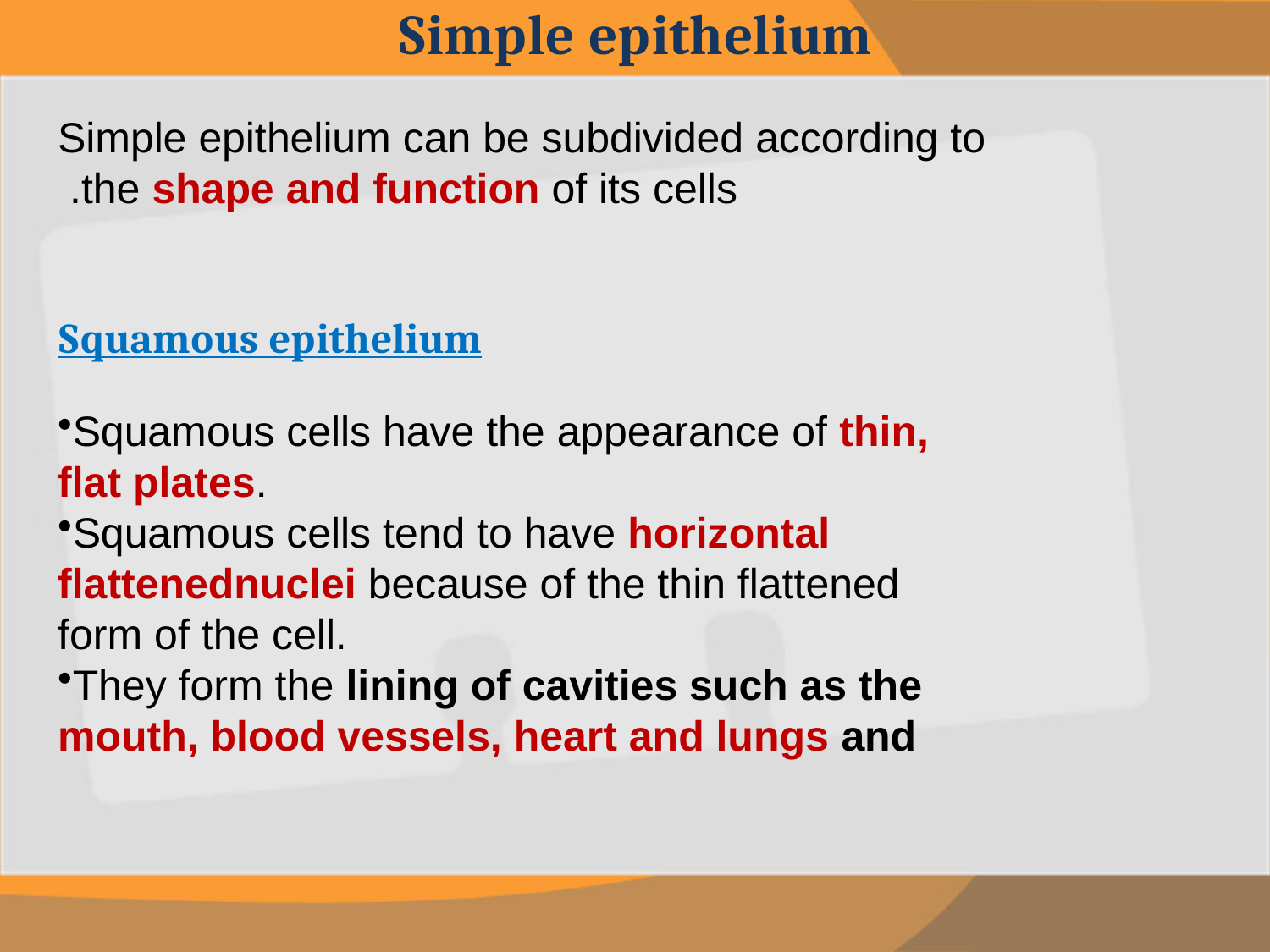

Simple epithelium
Simple epithelium can be subdivided according to the shape and function of its cells.

Squamous epithelium

Squamous cells have the appearance of thin, flat plates.
Squamous cells tend to have horizontal flattenednuclei because of the thin flattened form of the cell.
They form the lining of cavities such as the mouth, blood vessels, heart and lungs and